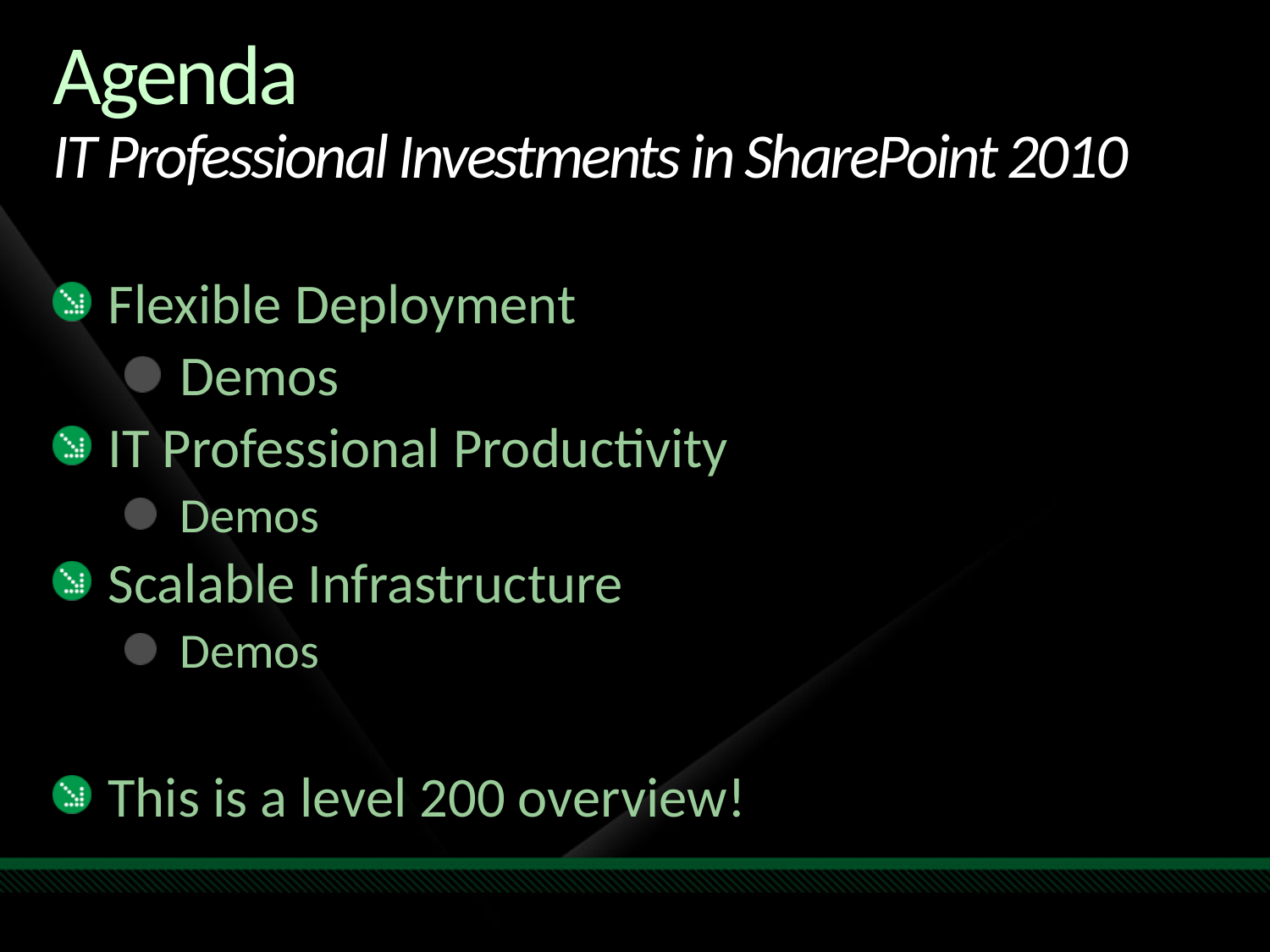

# Agenda IT Professional Investments in SharePoint 2010

Flexible Deployment
Demos
IT Professional Productivity
Demos
Scalable Infrastructure
Demos

This is a level 200 overview!